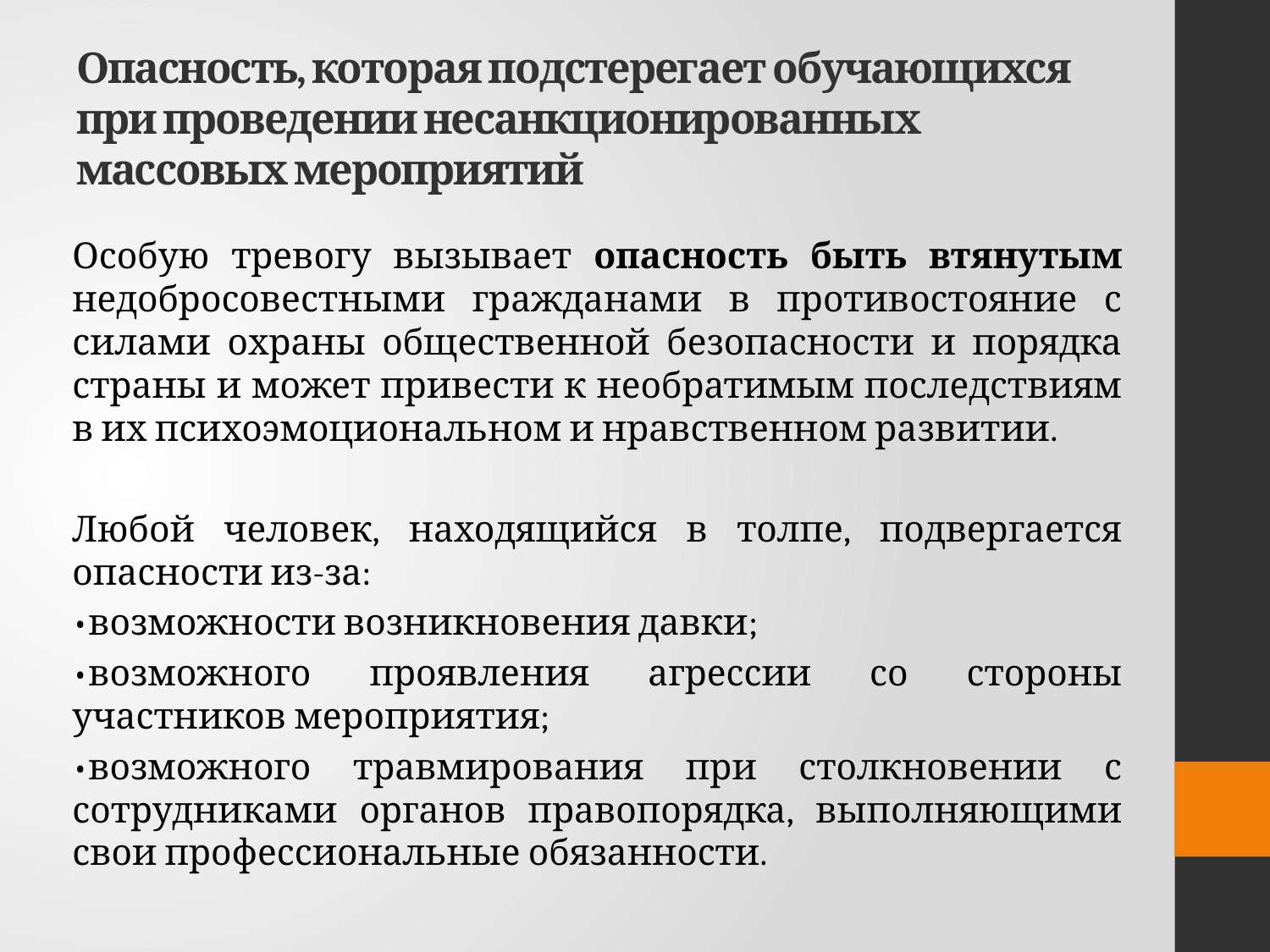

# Опасность, которая подстерегает обучающихся при проведении несанкционированных массовых мероприятий
Особую тревогу вызывает опасность быть втянутым недобросовестными гражданами в противостояние с силами охраны общественной безопасности и порядка страны и может привести к необратимым последствиям в их психоэмоциональном и нравственном развитии.

Любой человек, находящийся в толпе, подвергается опасности из-за:
•возможности возникновения давки;
•возможного проявления агрессии со стороны участников мероприятия;
•возможного травмирования при столкновении с сотрудниками органов правопорядка, выполняющими свои профессиональные обязанности.